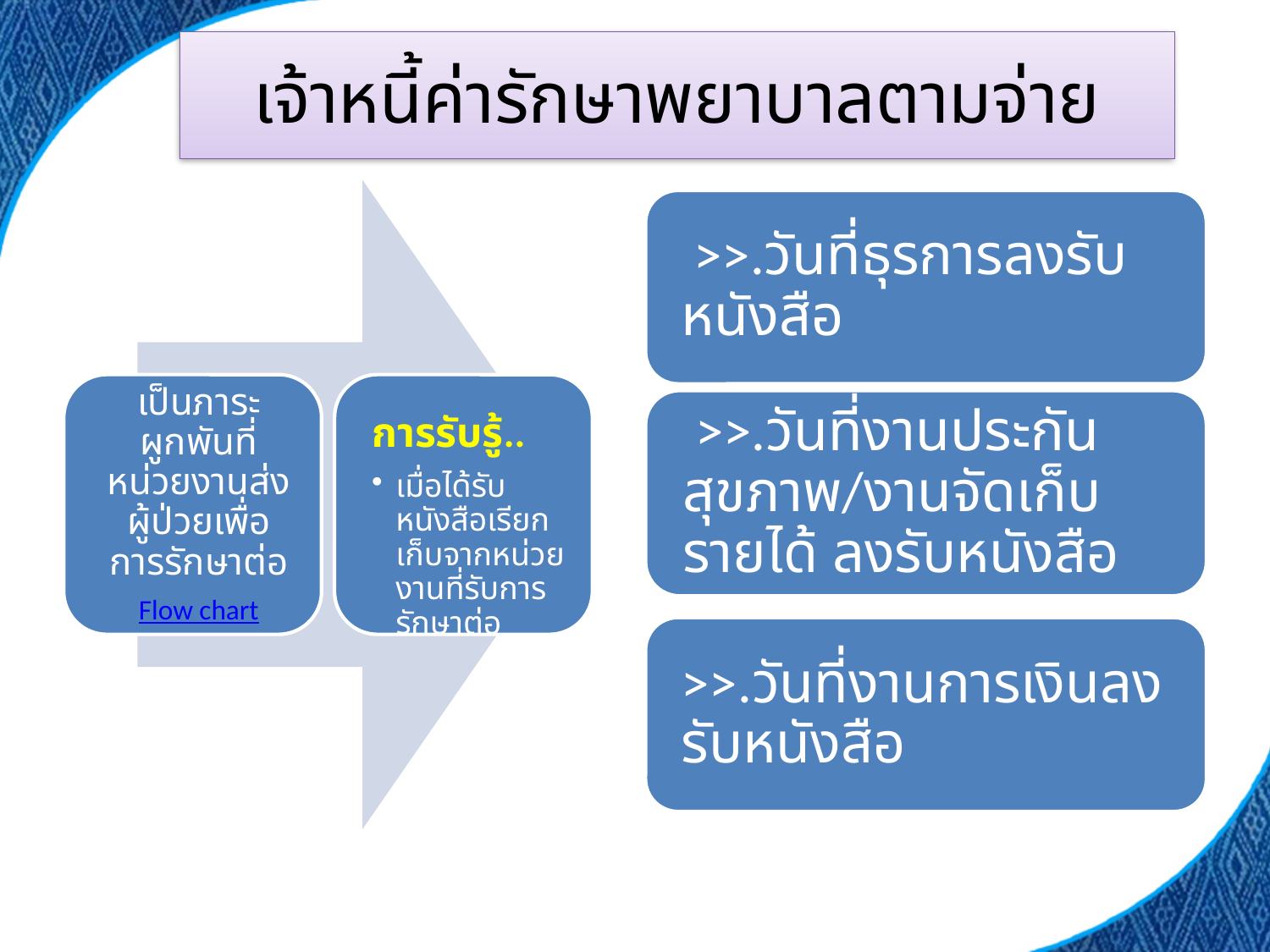

# เจ้าหนี้ค่ารักษาพยาบาลตามจ่าย
เป็นภาระผูกพันที่หน่วยงานส่งผู้ป่วยเพื่อการรักษาต่อ
Flow chart
การรับรู้..
เมื่อได้รับหนังสือเรียกเก็บจากหน่วยงานที่รับการรักษาต่อ
 >>.วันที่ธุรการลงรับหนังสือ
 >>.วันที่งานประกันสุขภาพ/งานจัดเก็บรายได้ ลงรับหนังสือ
>>.วันที่งานการเงินลงรับหนังสือ